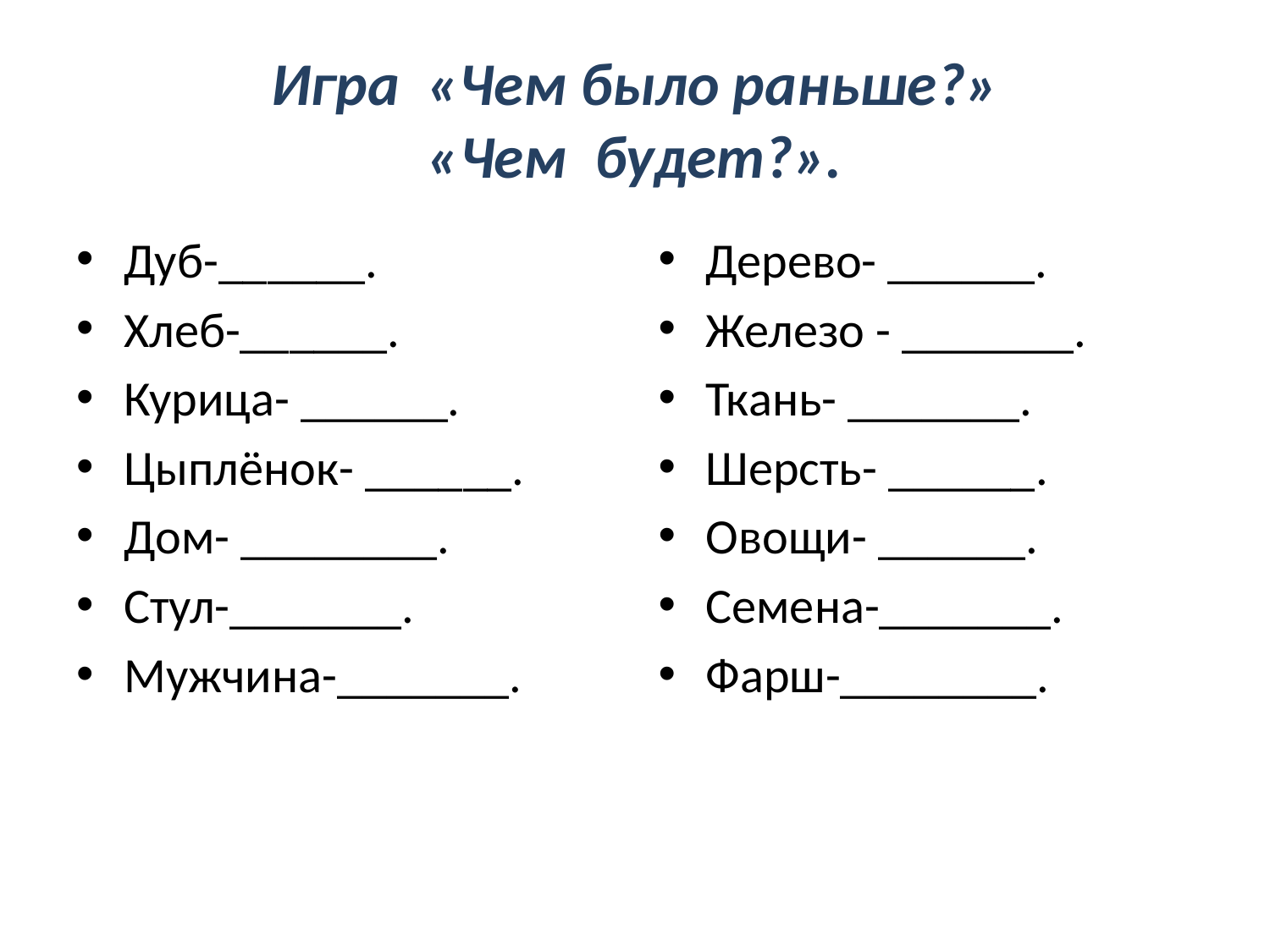

# Игра  «Чем было раньше?» «Чем  будет?».
Дуб-______.
Хлеб-______.
Курица- ______.
Цыплёнок- ______.
Дом- ________.
Стул-_______.
Мужчина-_______.
Дерево- ______.
Железо - _______.
Ткань- _______.
Шерсть- ______.
Овощи- ______.
Семена-_______.
Фарш-________.